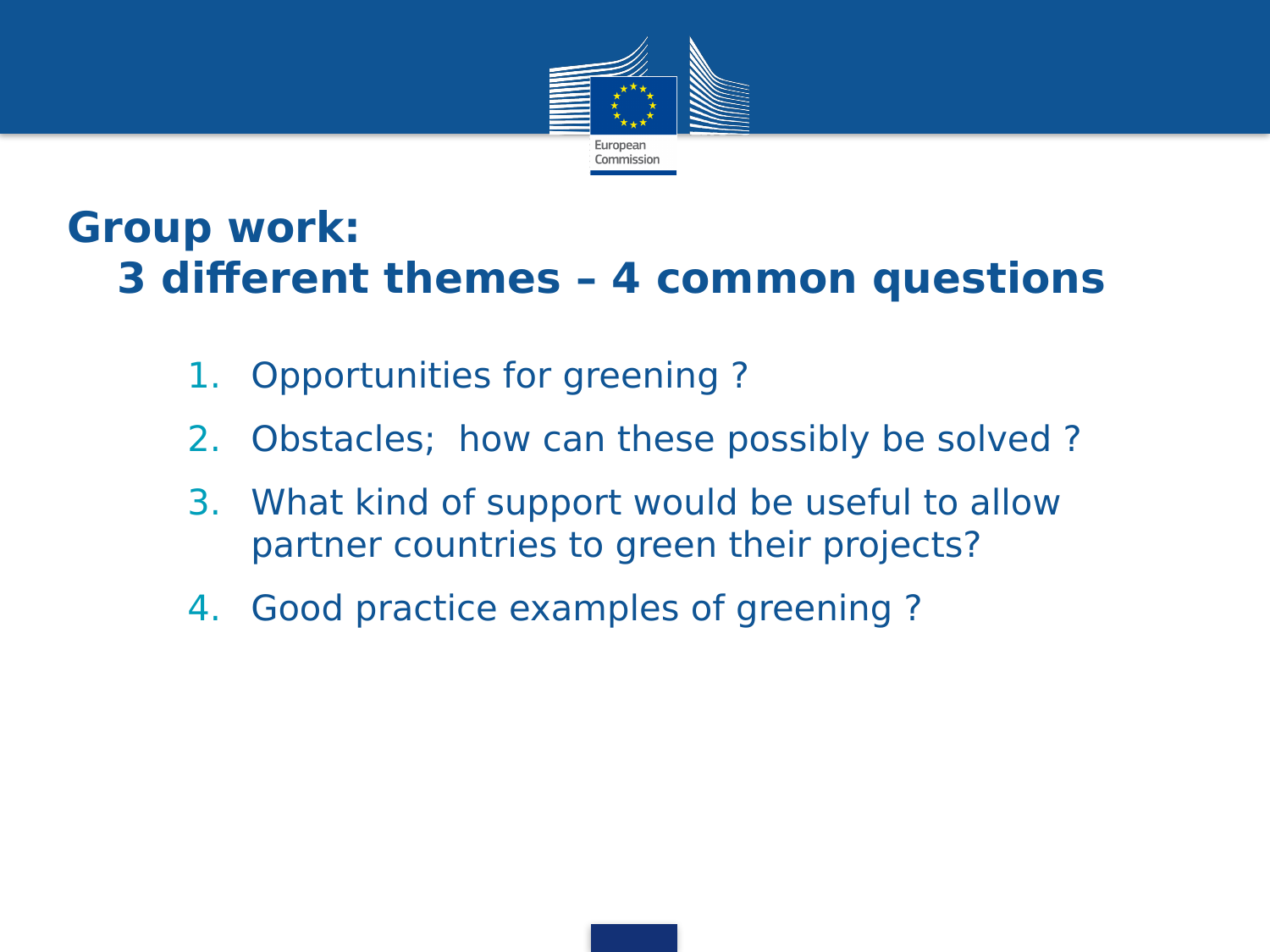

# Group work: 3 different themes – 4 common questions
Opportunities for greening ?
Obstacles;  how can these possibly be solved ?
What kind of support would be useful to allow partner countries to green their projects?
Good practice examples of greening ?